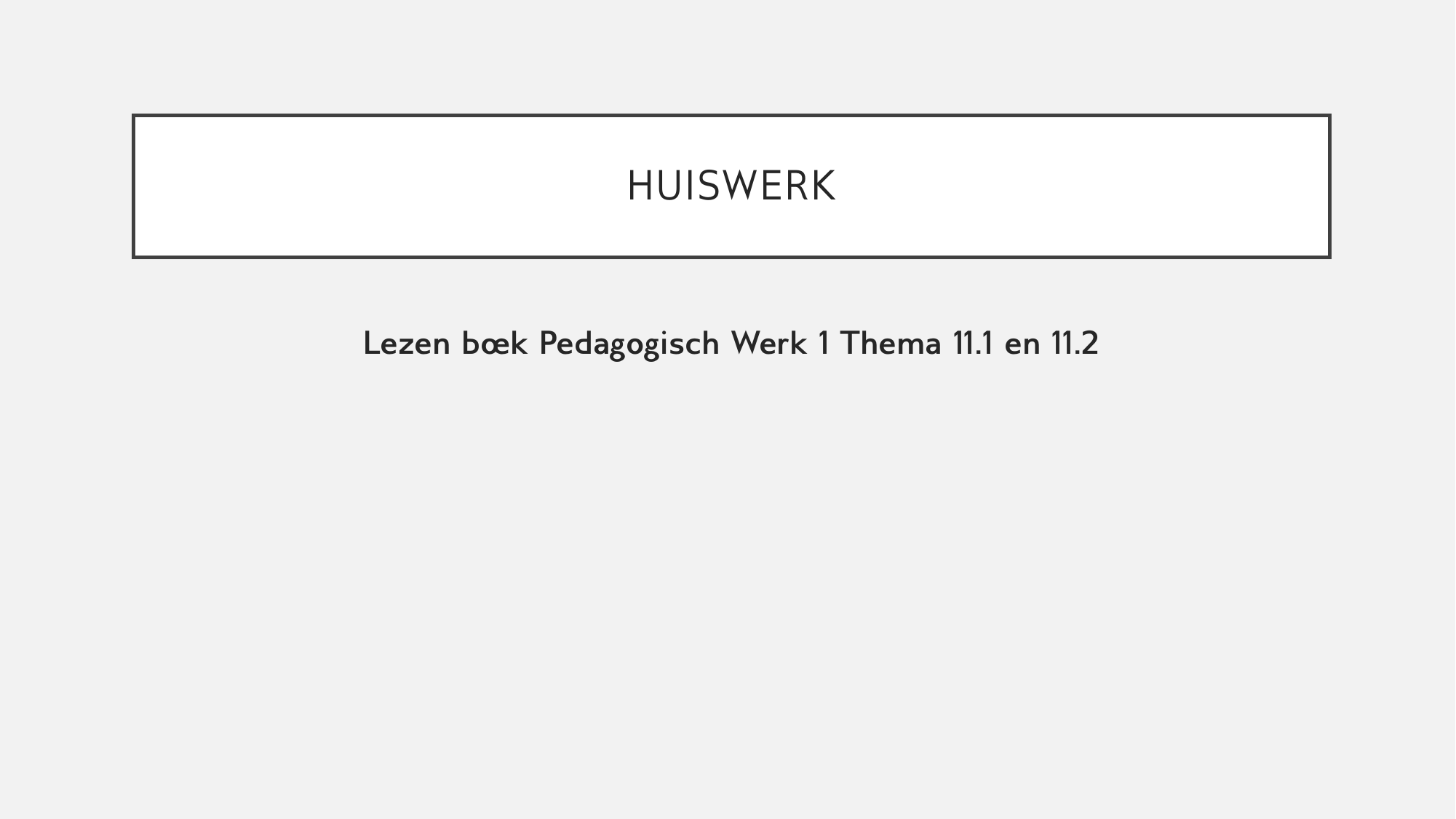

# Huiswerk
Lezen boek Pedagogisch Werk 1 Thema 11.1 en 11.2